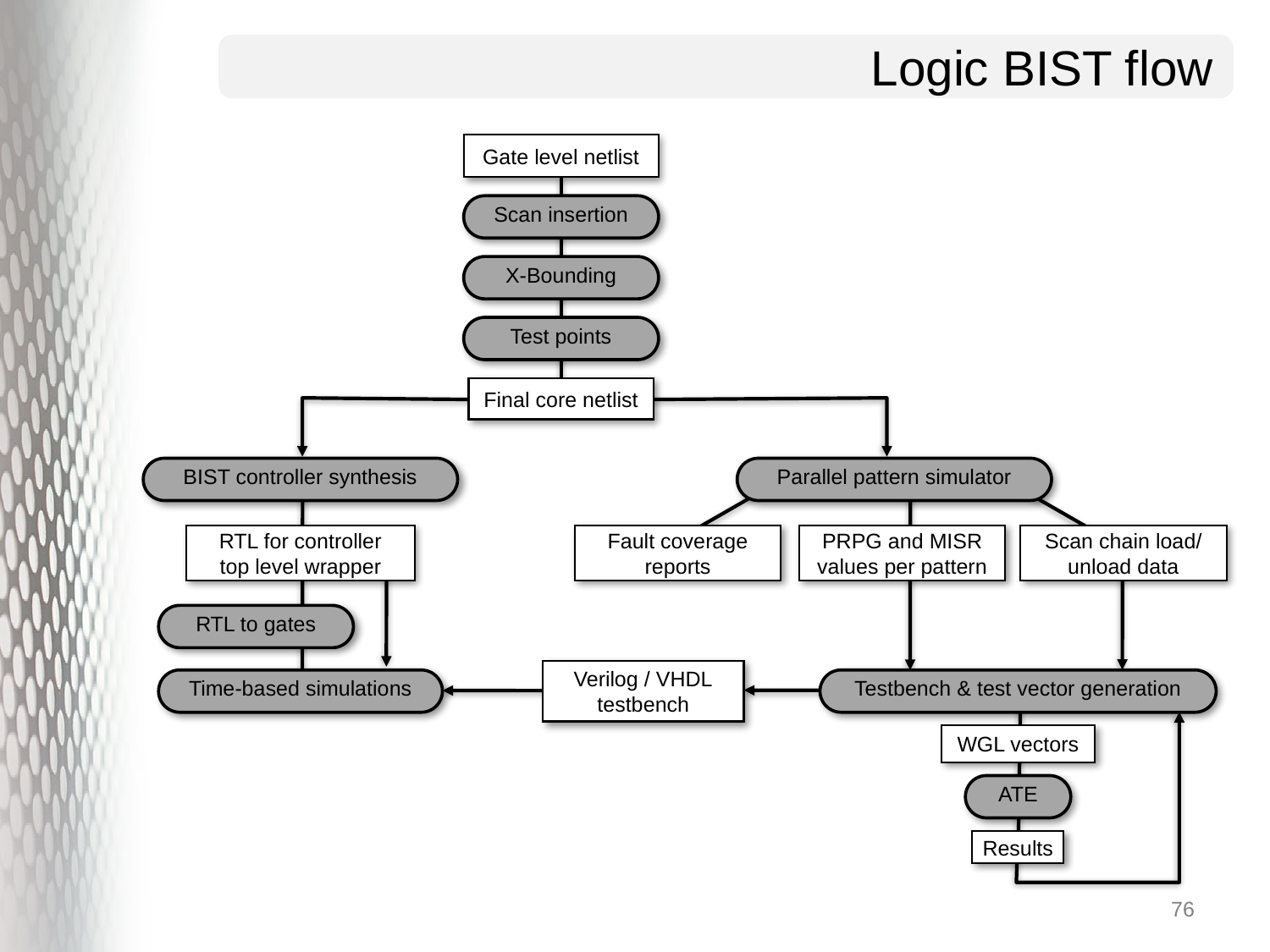

# Logic BIST flow
Gate level netlist
Scan insertion
X-Bounding
Test points
Final core netlist

BIST controller synthesis
Parallel pattern simulator
RTL for controller
top level wrapper
Fault coverage
reports
PRPG and MISR
values per pattern
Scan chain load/
unload data
RTL to gates
Verilog / VHDL
testbench
Time-based simulations
Testbench & test vector generation

WGL vectors
ATE
Results